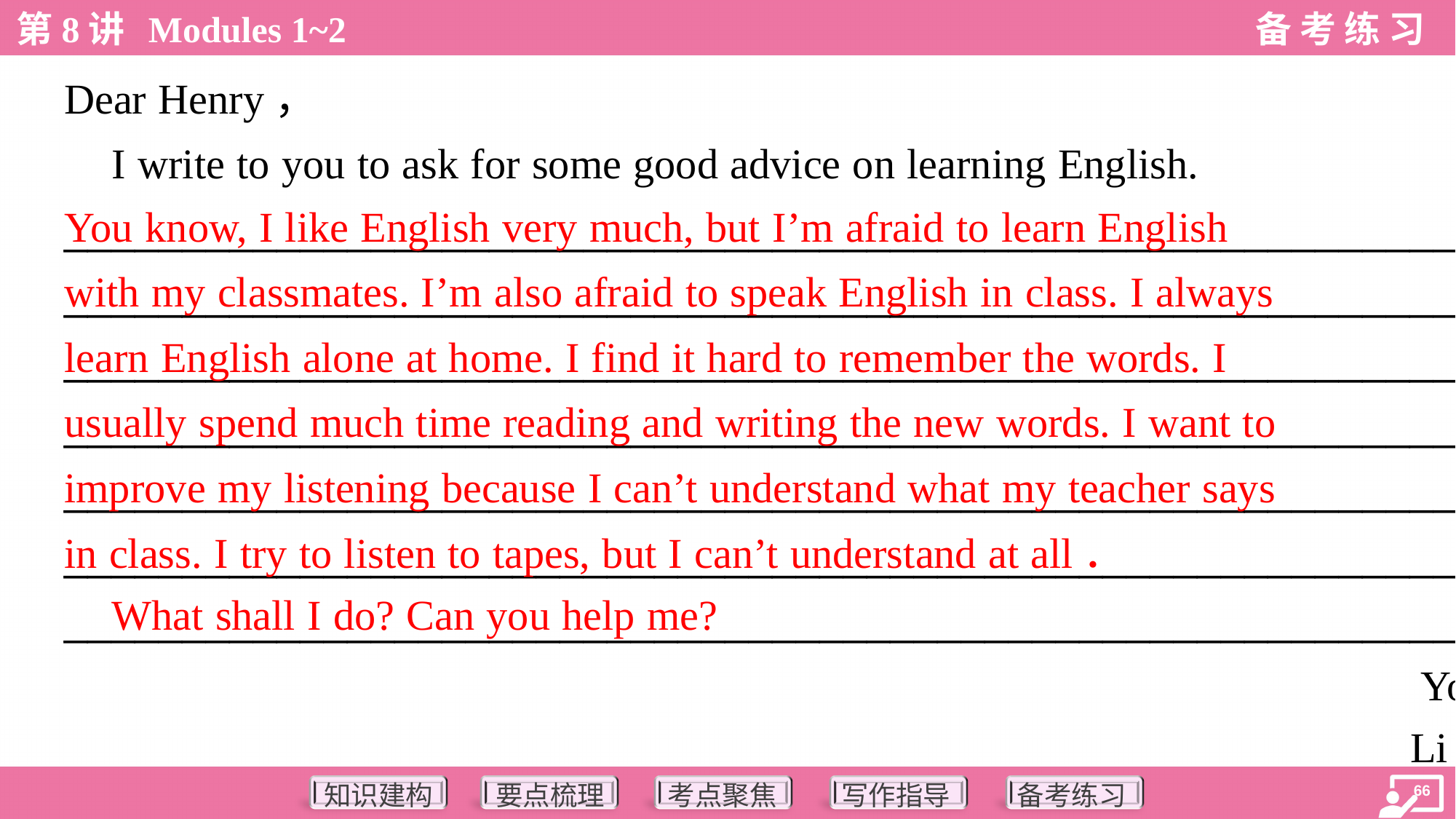

Dear Henry，
    I write to you to ask for some good advice on learning English.
______________________________________________________________
______________________________________________________________
______________________________________________________________
______________________________________________________________
______________________________________________________________
______________________________________________________________
______________________________________________________________
Yours,
Li Hua
You know, I like English very much, but I’m afraid to learn English
with my classmates. I’m also afraid to speak English in class. I always
learn English alone at home. I find it hard to remember the words. I
usually spend much time reading and writing the new words. I want to
improve my listening because I can’t understand what my teacher says
in class. I try to listen to tapes, but I can’t understand at all．
    What shall I do? Can you help me?